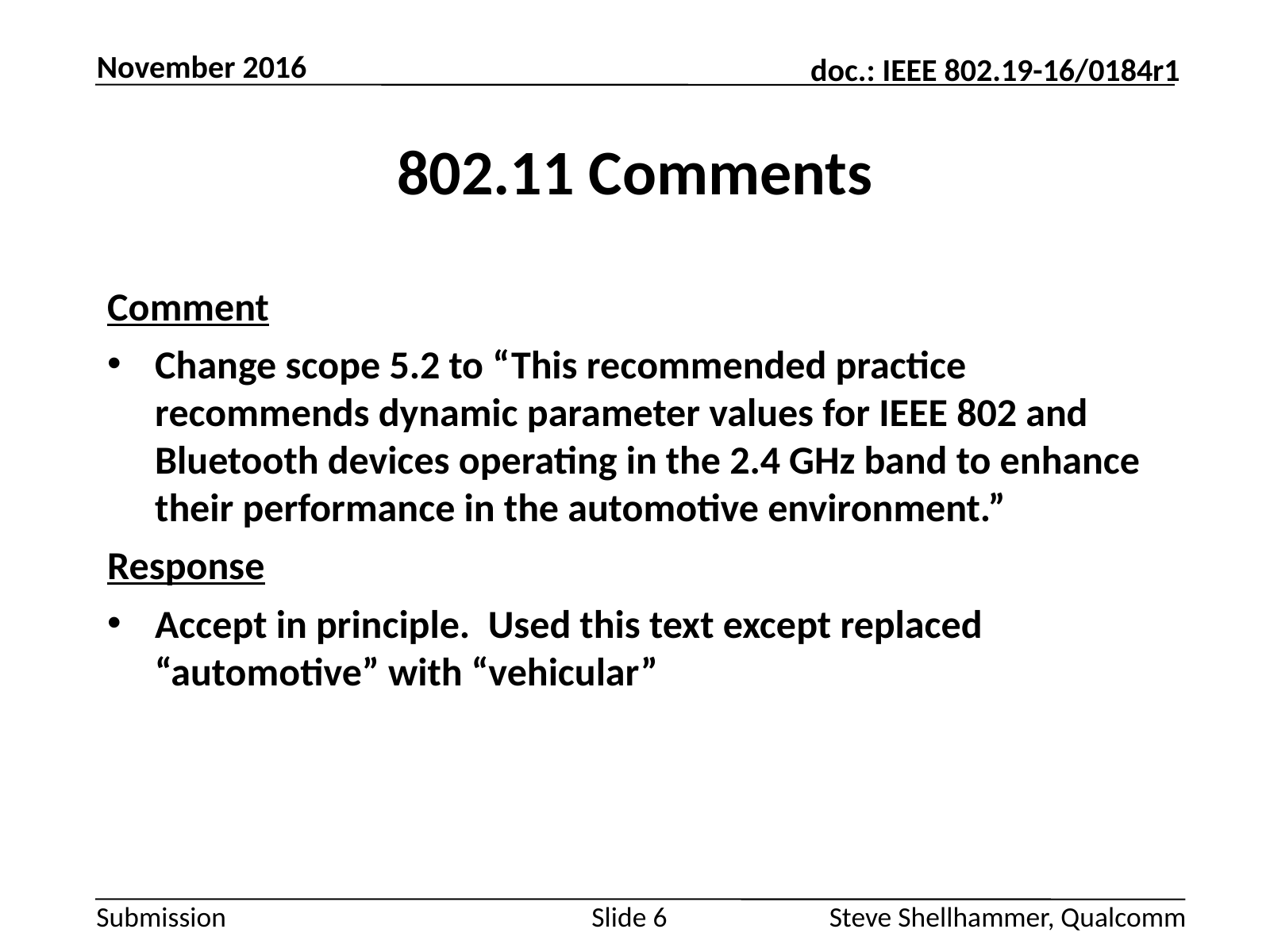

November 2016
# 802.11 Comments
Comment
Change scope 5.2 to “This recommended practice recommends dynamic parameter values for IEEE 802 and Bluetooth devices operating in the 2.4 GHz band to enhance their performance in the automotive environment.”
Response
Accept in principle.  Used this text except replaced “automotive” with “vehicular”
Slide 6
Steve Shellhammer, Qualcomm